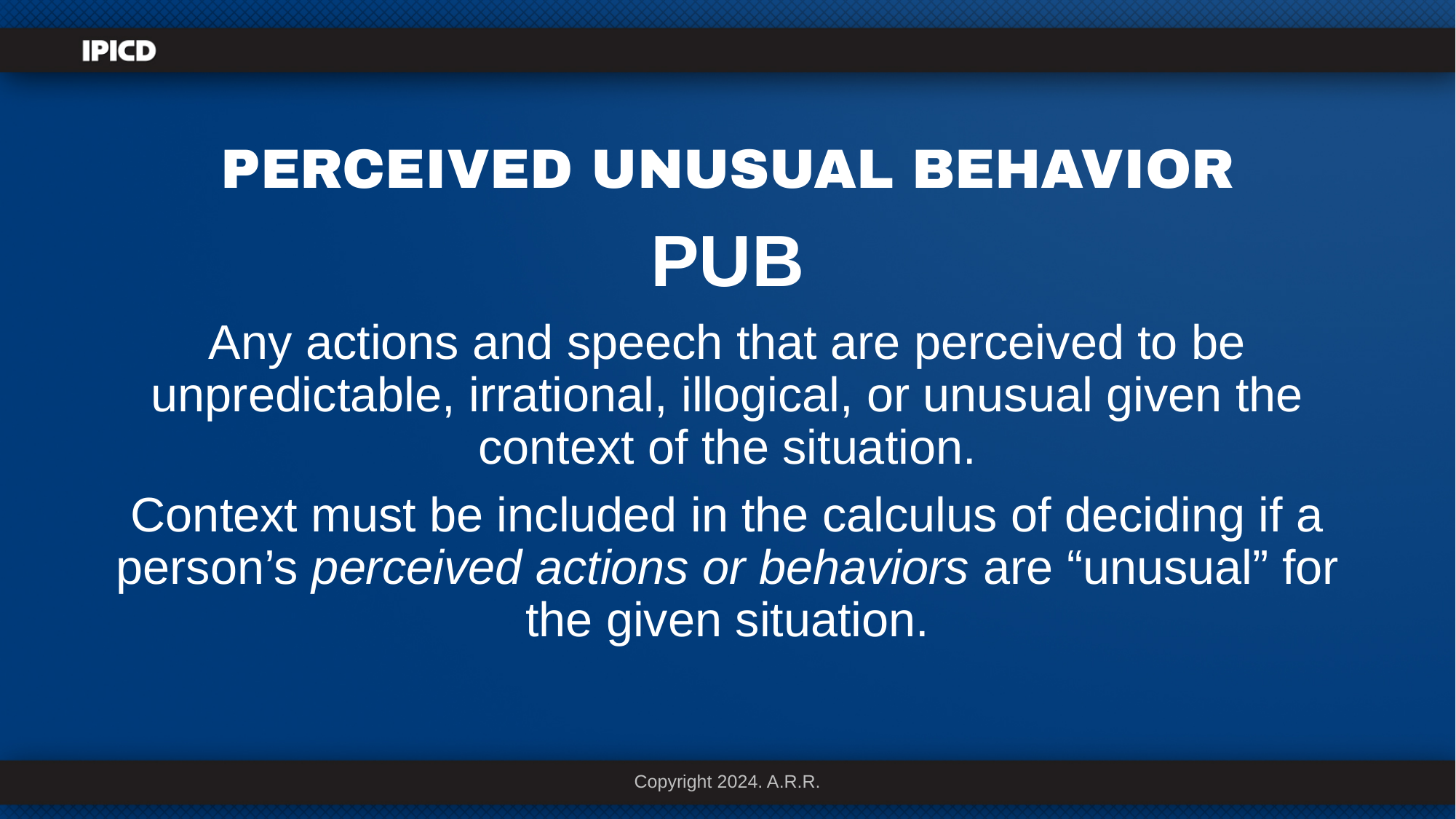

# PERCEIVED UNUSUAL BEHAVIOR
PUB
Any actions and speech that are perceived to be unpredictable, irrational, illogical, or unusual given the context of the situation.
Context must be included in the calculus of deciding if a person’s perceived actions or behaviors are “unusual” for the given situation.